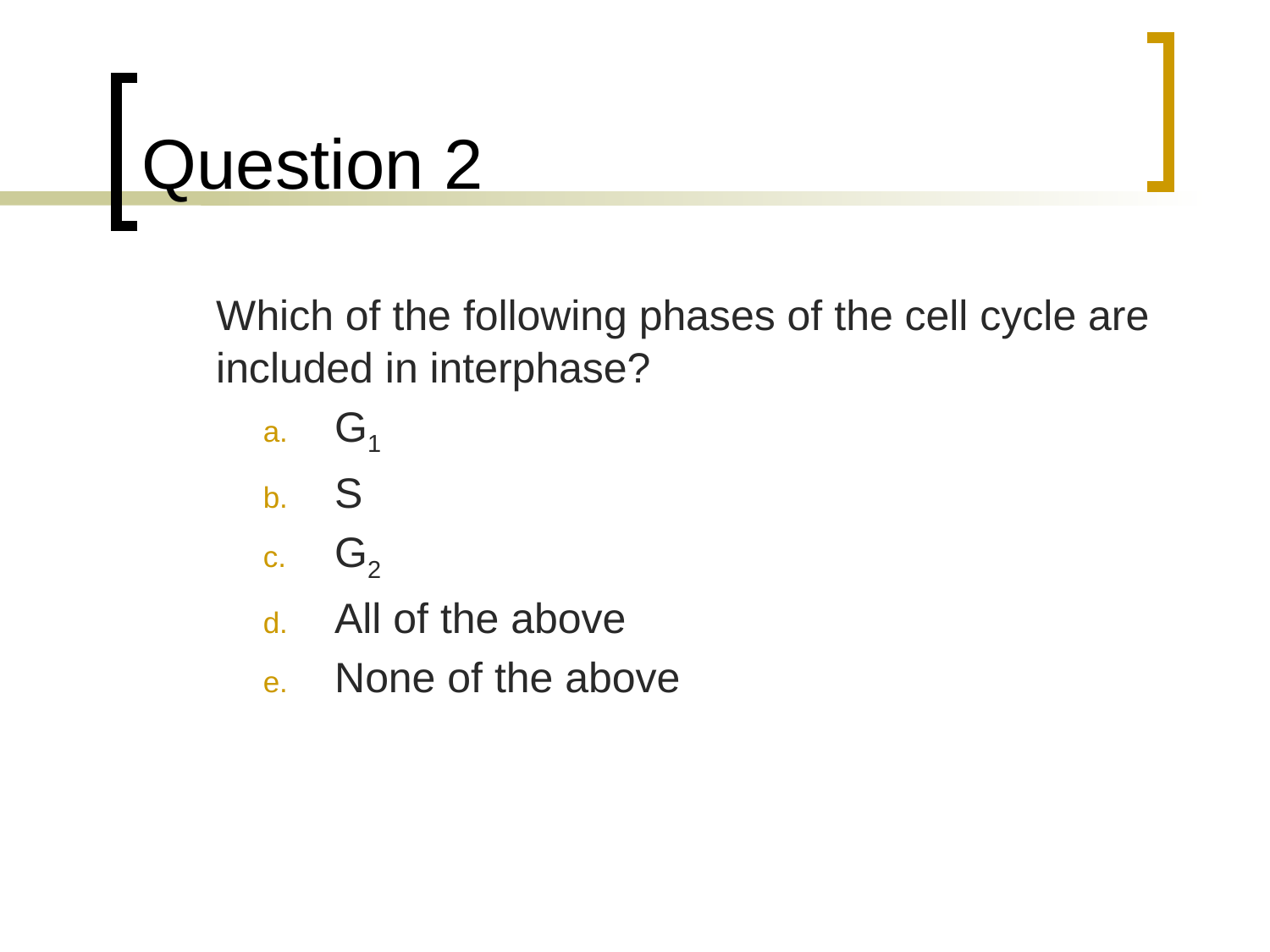

# Question 2
	Which of the following phases of the cell cycle are included in interphase?
G1
S
G2
All of the above
None of the above